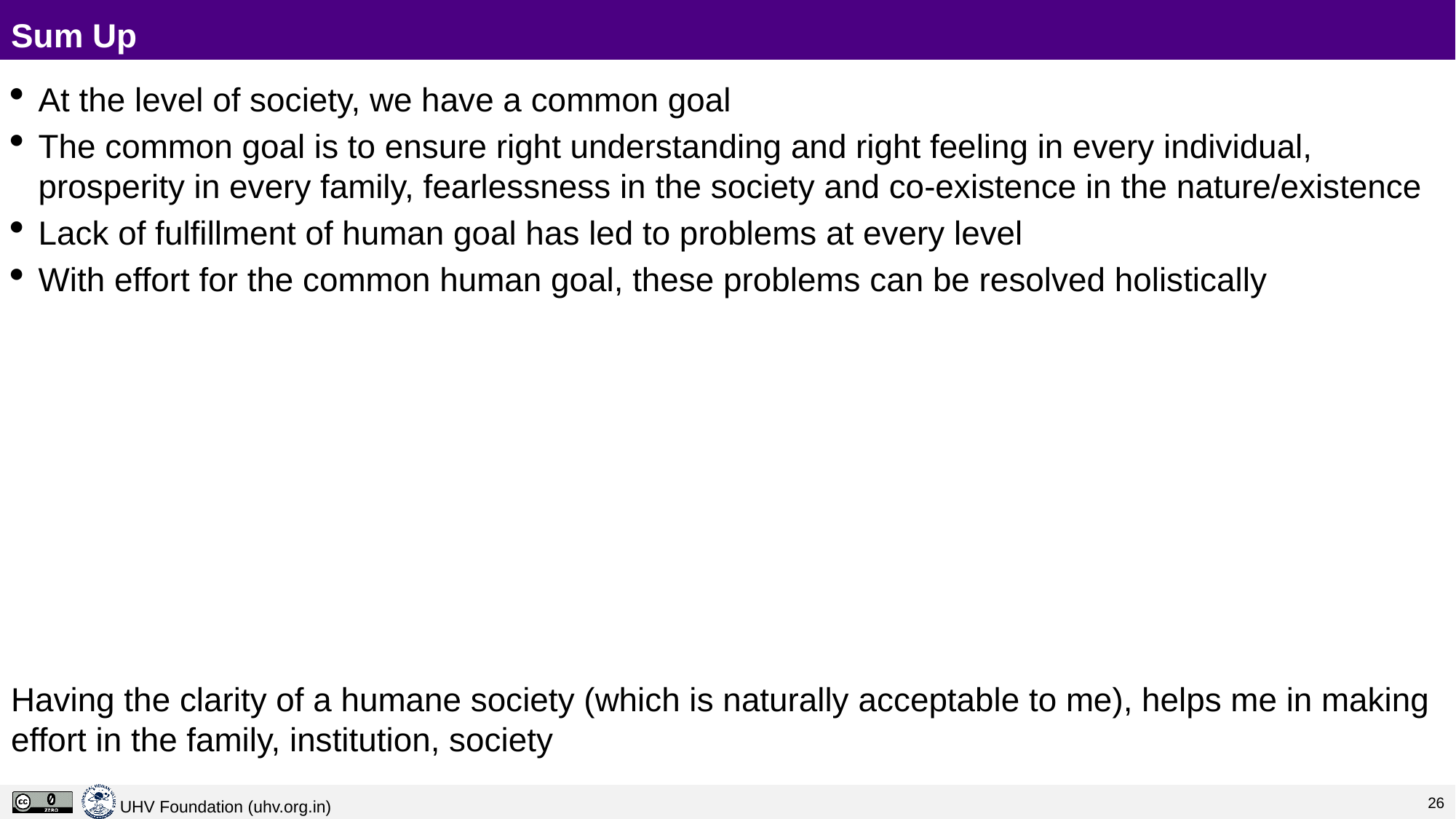

# Sum Up
At the level of society, we have a common goal
The common goal is to ensure right understanding and right feeling in every individual, prosperity in every family, fearlessness in the society and co-existence in the nature/existence
Lack of fulfillment of human goal has led to problems at every level
With effort for the common human goal, these problems can be resolved holistically

Having the clarity of a humane society (which is naturally acceptable to me), helps me in making effort in the family, institution, society